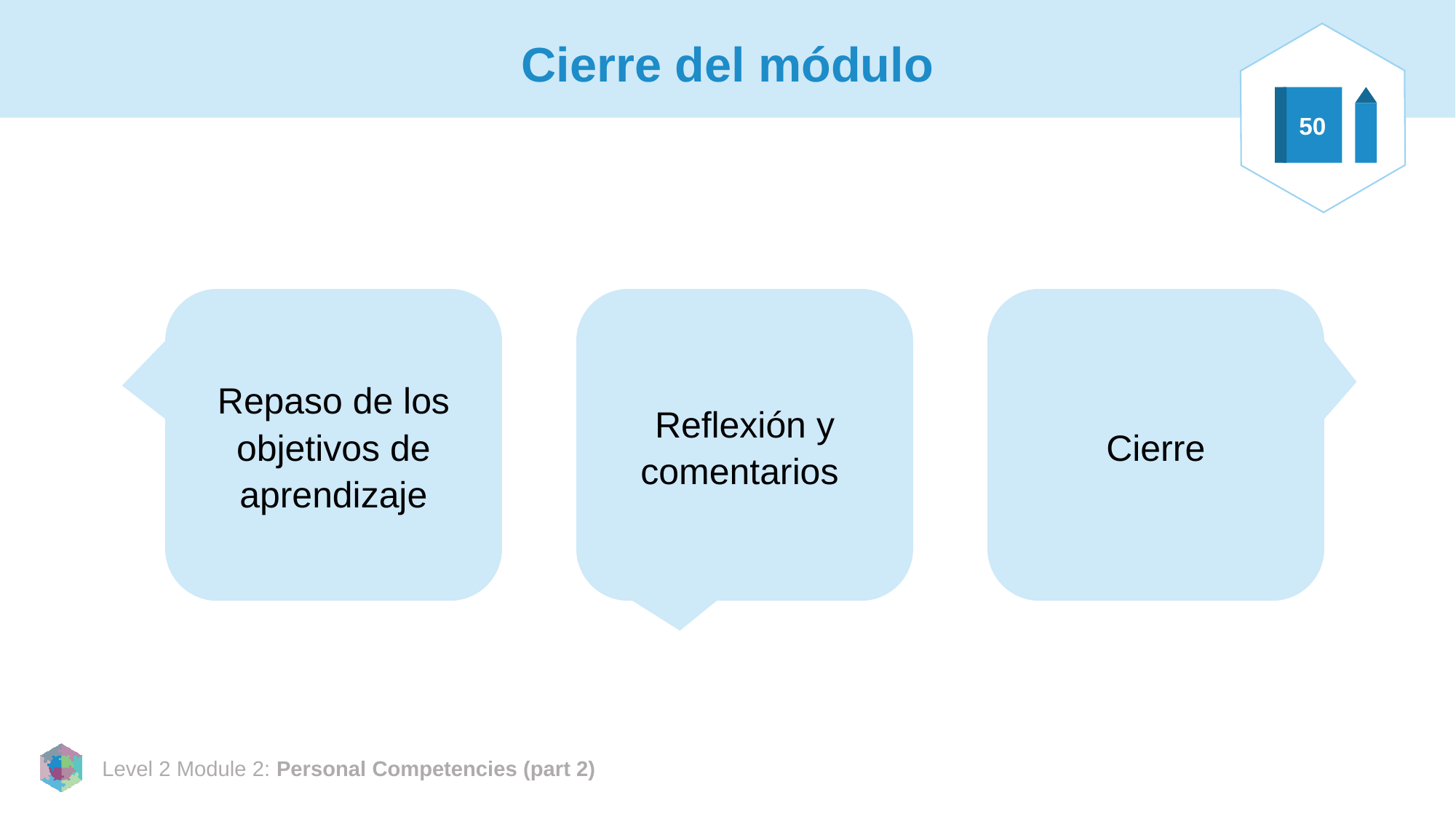

# Cierre del módulo

50

Repaso de los objetivos de aprendizaje
Reflexión y comentarios
Cierre